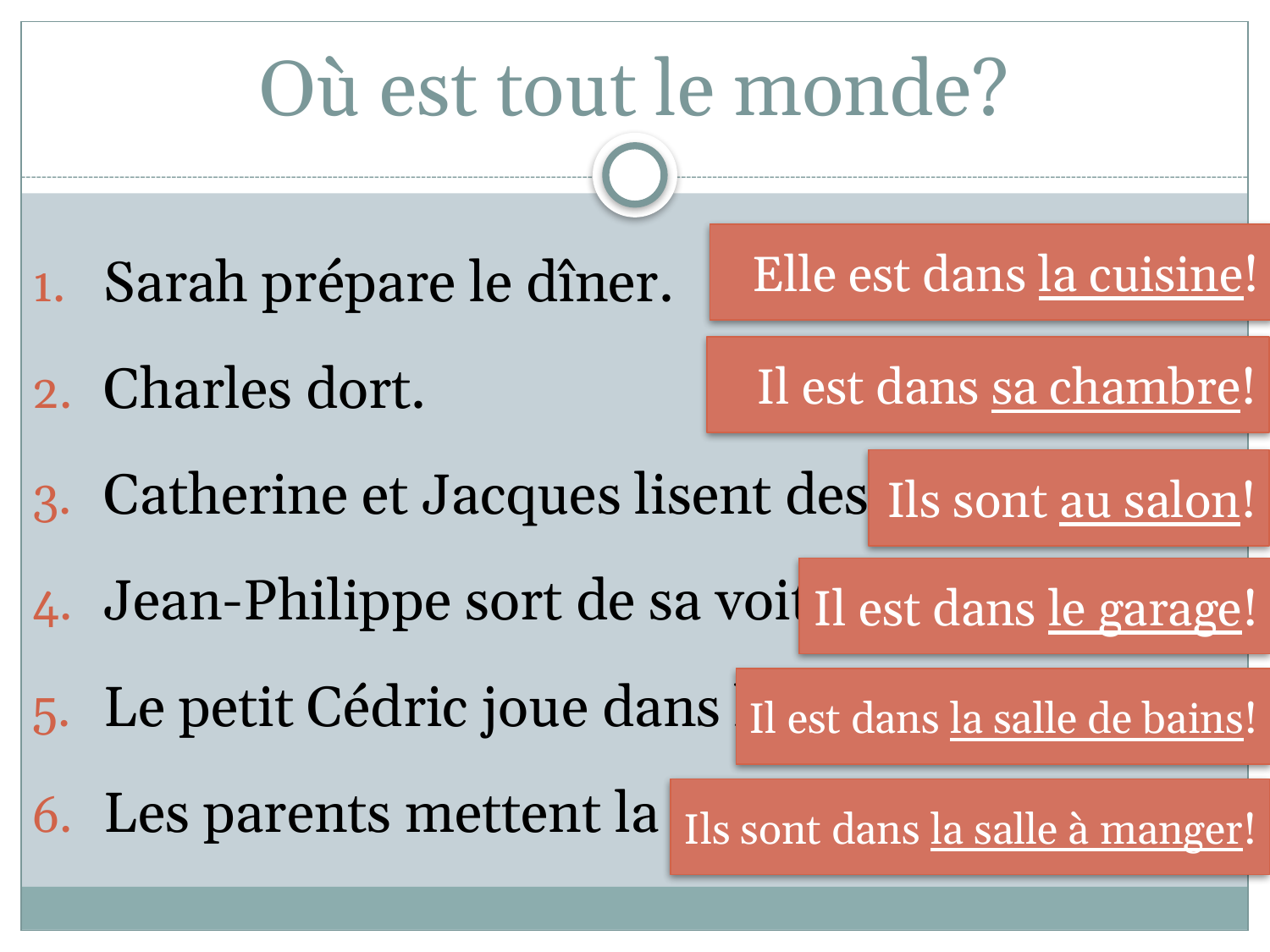

# Où est tout le monde?
Sarah prépare le dîner.
Charles dort.
Catherine et Jacques lisent des romans.
Jean-Philippe sort de sa voiture.
Le petit Cédric joue dans la baignoire.
Les parents mettent la grande table.

Elle est dans la cuisine!
Il est dans sa chambre!
Ils sont au salon!
Il est dans le garage!
Il est dans la salle de bains!
Ils sont dans la salle à manger!